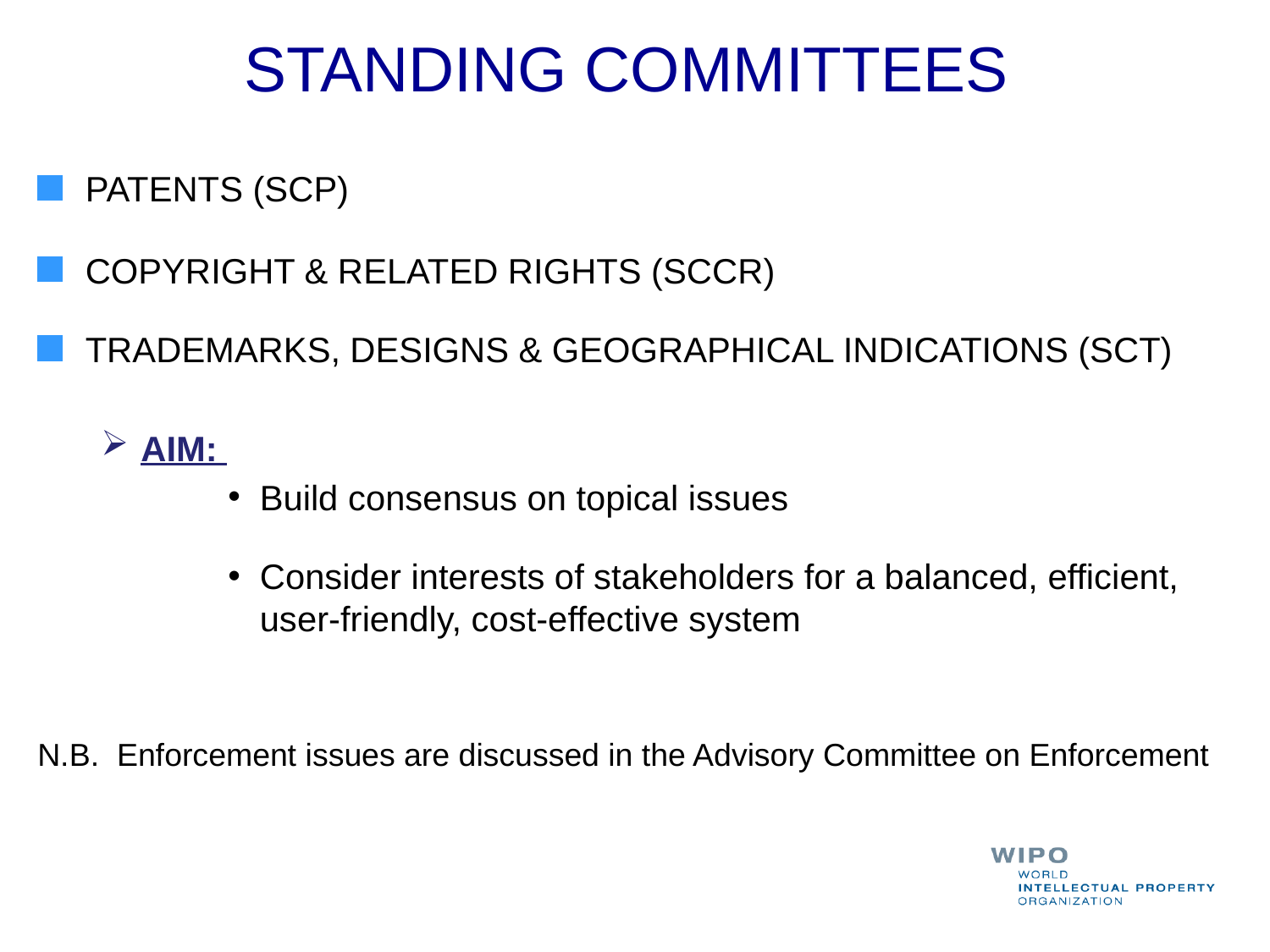

# STANDING COMMITTEES
PATENTS (SCP)

COPYRIGHT & RELATED RIGHTS (SCCR)

TRADEMARKS, DESIGNS & GEOGRAPHICAL INDICATIONS (SCT)

AIM:
Build consensus on topical issues

Consider interests of stakeholders for a balanced, efficient, user-friendly, cost-effective system

N.B.  Enforcement issues are discussed in the Advisory Committee on Enforcement